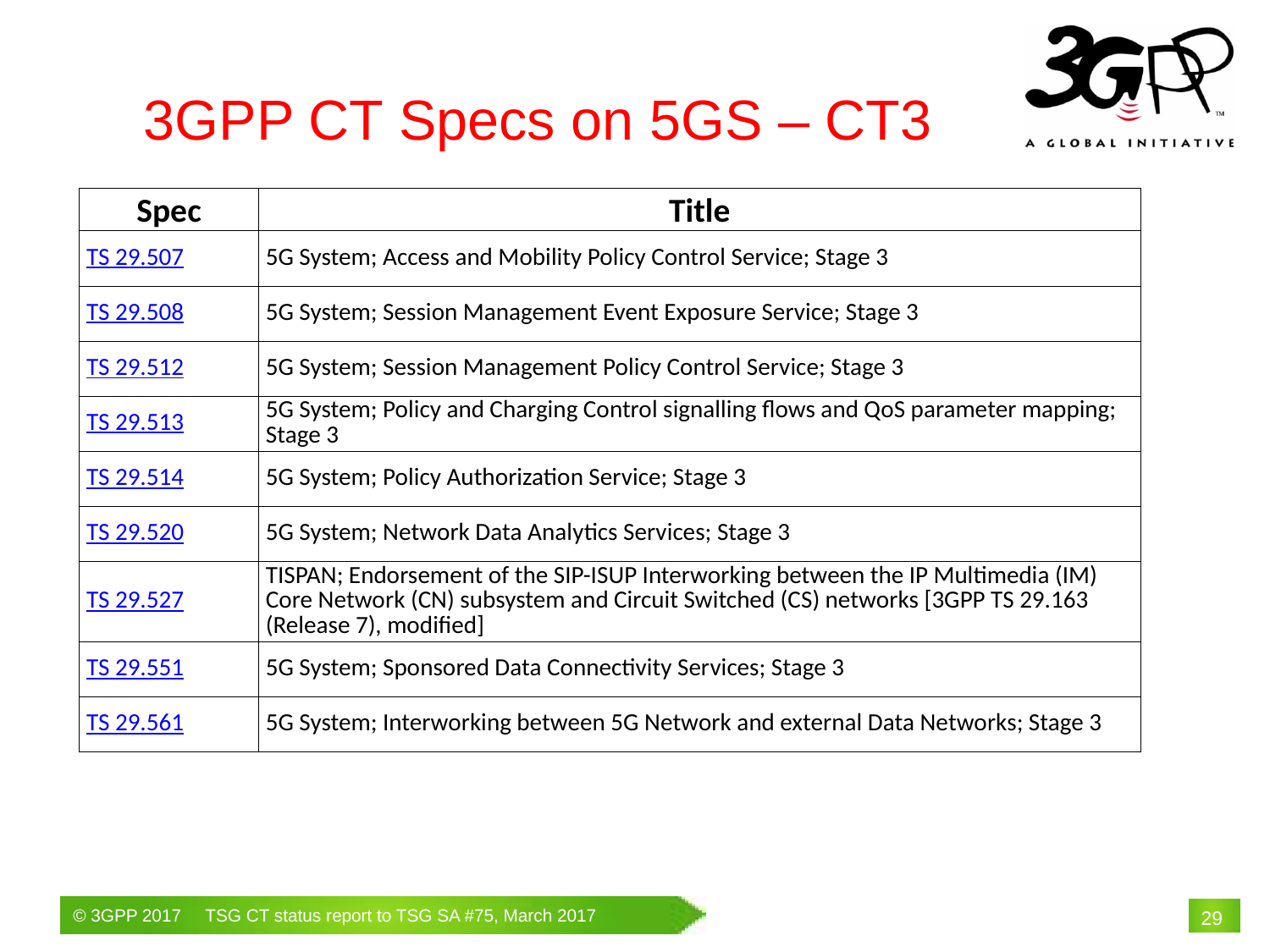

3GPP CT Specs on 5GS – CT3

| Spec | Title |
| --- | --- |
| TS 29.507 | 5G System; Access and Mobility Policy Control Service; Stage 3 |
| TS 29.508 | 5G System; Session Management Event Exposure Service; Stage 3 |
| TS 29.512 | 5G System; Session Management Policy Control Service; Stage 3 |
| TS 29.513 | 5G System; Policy and Charging Control signalling flows and QoS parameter mapping; Stage 3 |
| TS 29.514 | 5G System; Policy Authorization Service; Stage 3 |
| TS 29.520 | 5G System; Network Data Analytics Services; Stage 3 |
| TS 29.527 | TISPAN; Endorsement of the SIP-ISUP Interworking between the IP Multimedia (IM) Core Network (CN) subsystem and Circuit Switched (CS) networks [3GPP TS 29.163 (Release 7), modified] |
| TS 29.551 | 5G System; Sponsored Data Connectivity Services; Stage 3 |
| TS 29.561 | 5G System; Interworking between 5G Network and external Data Networks; Stage 3 |
# 29